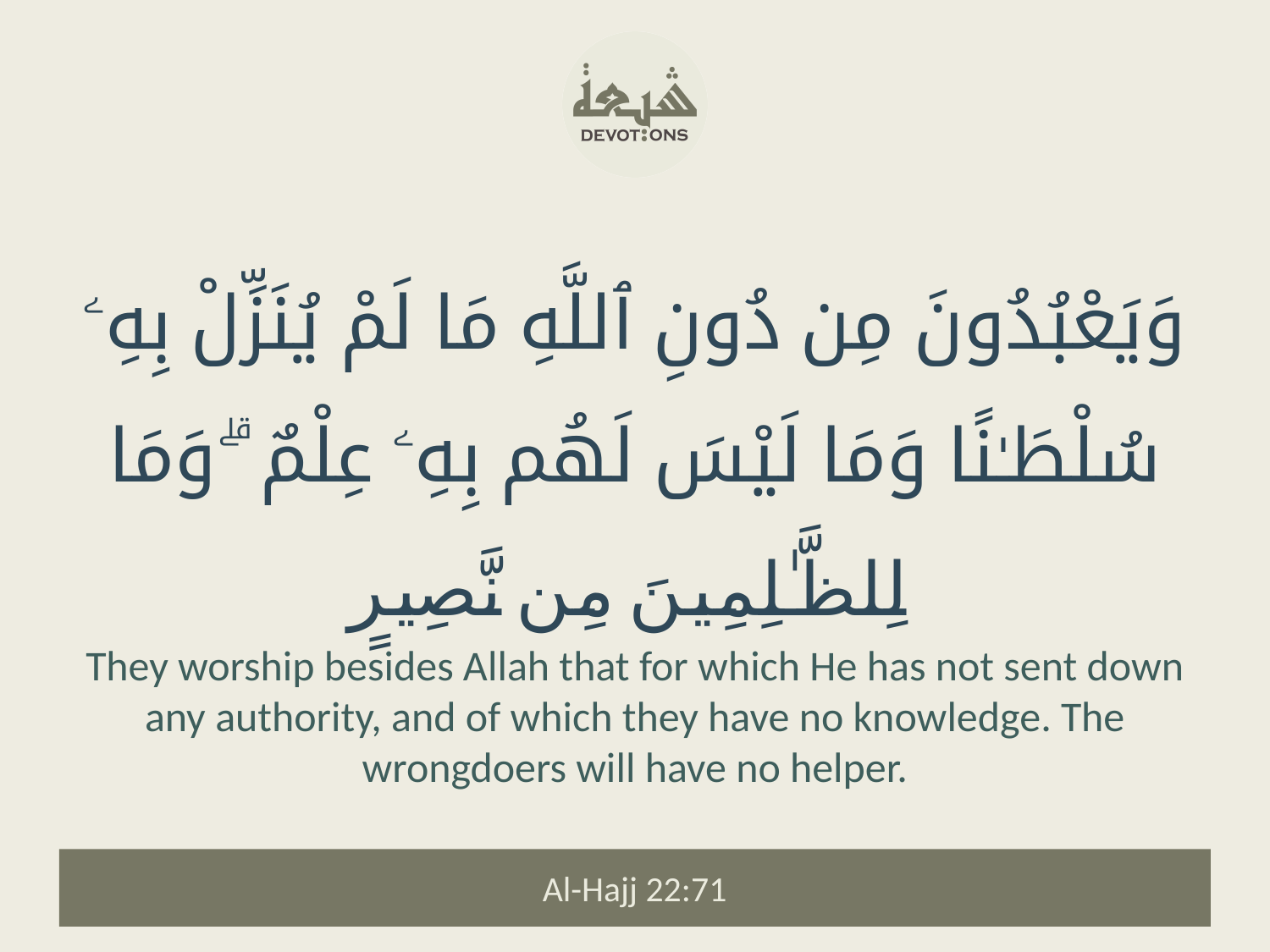

وَيَعْبُدُونَ مِن دُونِ ٱللَّهِ مَا لَمْ يُنَزِّلْ بِهِۦ سُلْطَـٰنًا وَمَا لَيْسَ لَهُم بِهِۦ عِلْمٌ ۗ وَمَا لِلظَّـٰلِمِينَ مِن نَّصِيرٍ
They worship besides Allah that for which He has not sent down any authority, and of which they have no knowledge. The wrongdoers will have no helper.
Al-Hajj 22:71